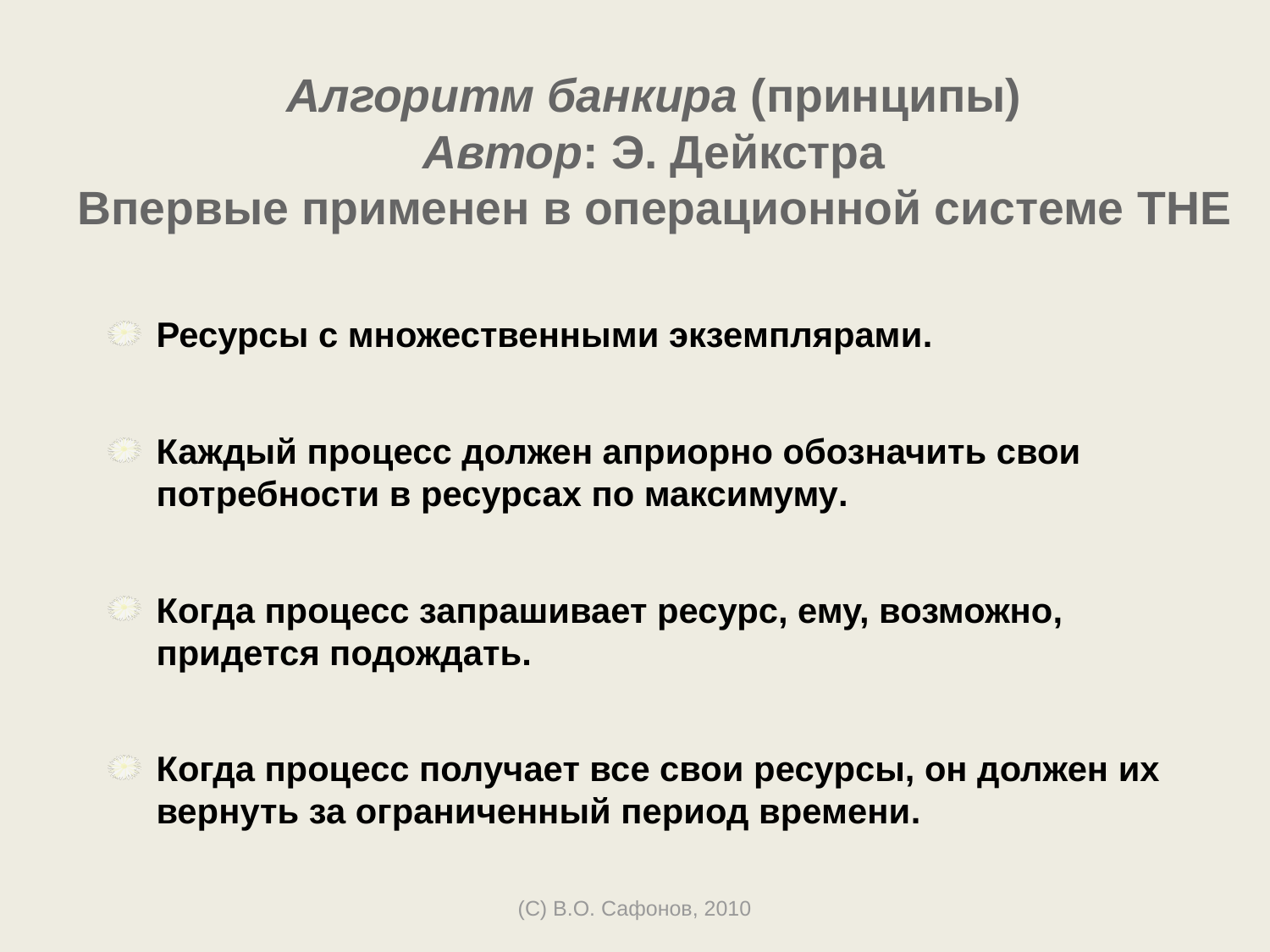

# Алгоритм банкира (принципы) Автор: Э. Дейкстра Впервые применен в операционной системе THE
Ресурсы с множественными экземплярами.
Каждый процесс должен априорно обозначить свои потребности в ресурсах по максимуму.
Когда процесс запрашивает ресурс, ему, возможно, придется подождать.
Когда процесс получает все свои ресурсы, он должен их вернуть за ограниченный период времени.

(C) В.О. Сафонов, 2010